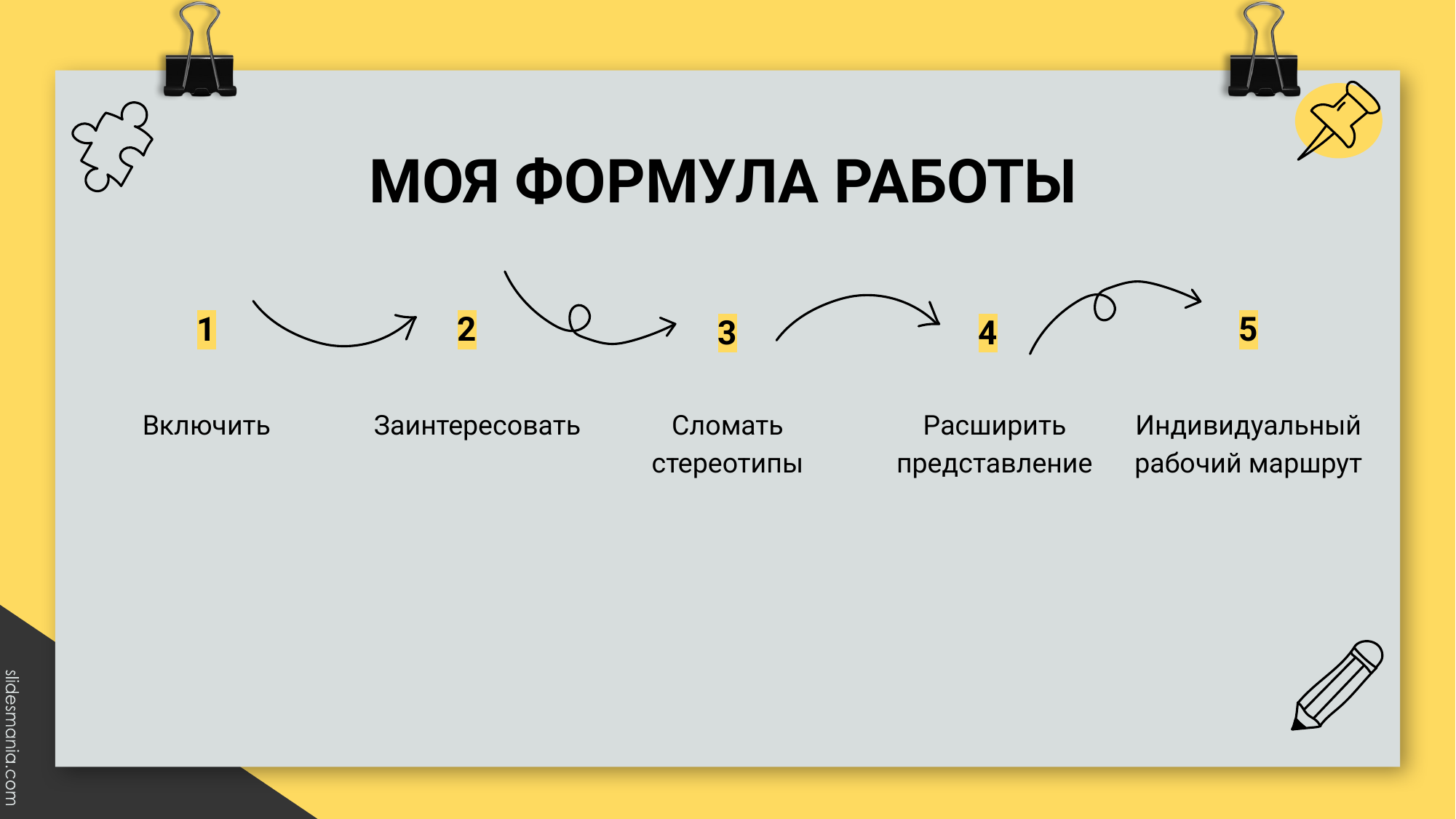

# МОЯ ФОРМУЛА РАБОТЫ

1
2
5
3
4
Включить
Заинтересовать
Сломать стереотипы
Расширить представление
Индивидуальный рабочий маршрут